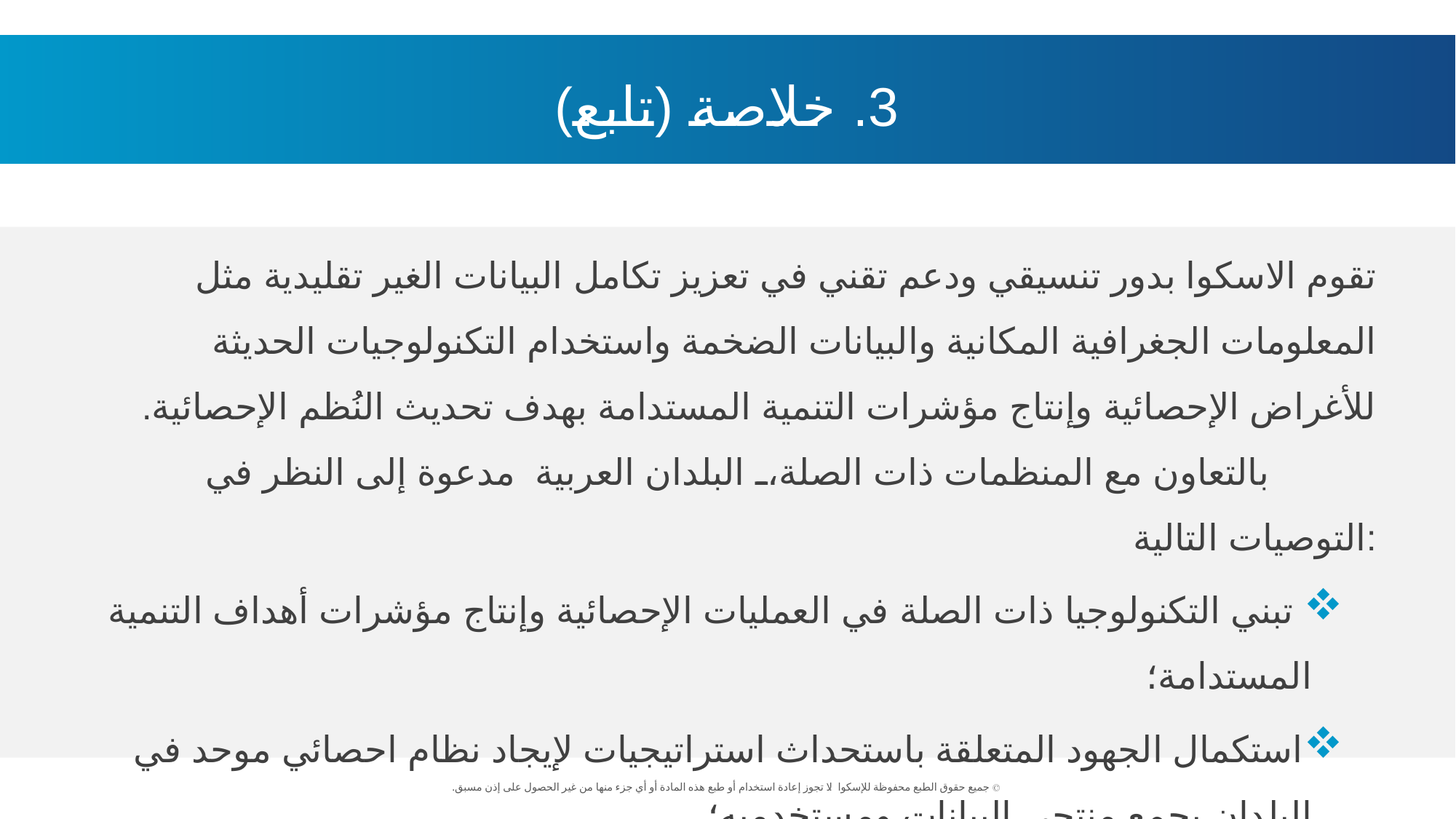

3. خلاصة (تابع)

تقوم الاسكوا بدور تنسيقي ودعم تقني في تعزيز تكامل البيانات الغير تقليدية مثل المعلومات الجغرافية المكانية والبيانات الضخمة واستخدام التكنولوجيات الحديثة للأغراض الإحصائية وإنتاج مؤشرات التنمية المستدامة بهدف تحديث النُظم الإحصائية. بالتعاون مع المنظمات ذات الصلة، البلدان العربية  مدعوة إلى النظر في التوصيات التالية:
 تبني التكنولوجيا ذات الصلة في العمليات الإحصائية وإنتاج مؤشرات أهداف التنمية المستدامة؛
استكمال الجهود المتعلقة باستحداث استراتيجيات لإيجاد نظام احصائي موحد في البلدان يجمع منتجي البيانات ومستخدميه؛
تعزيز تبادل الخبرات والممارسات الوطنية، والحصول على تنمية القدرات بشأن استخدام التكنولوجيا.